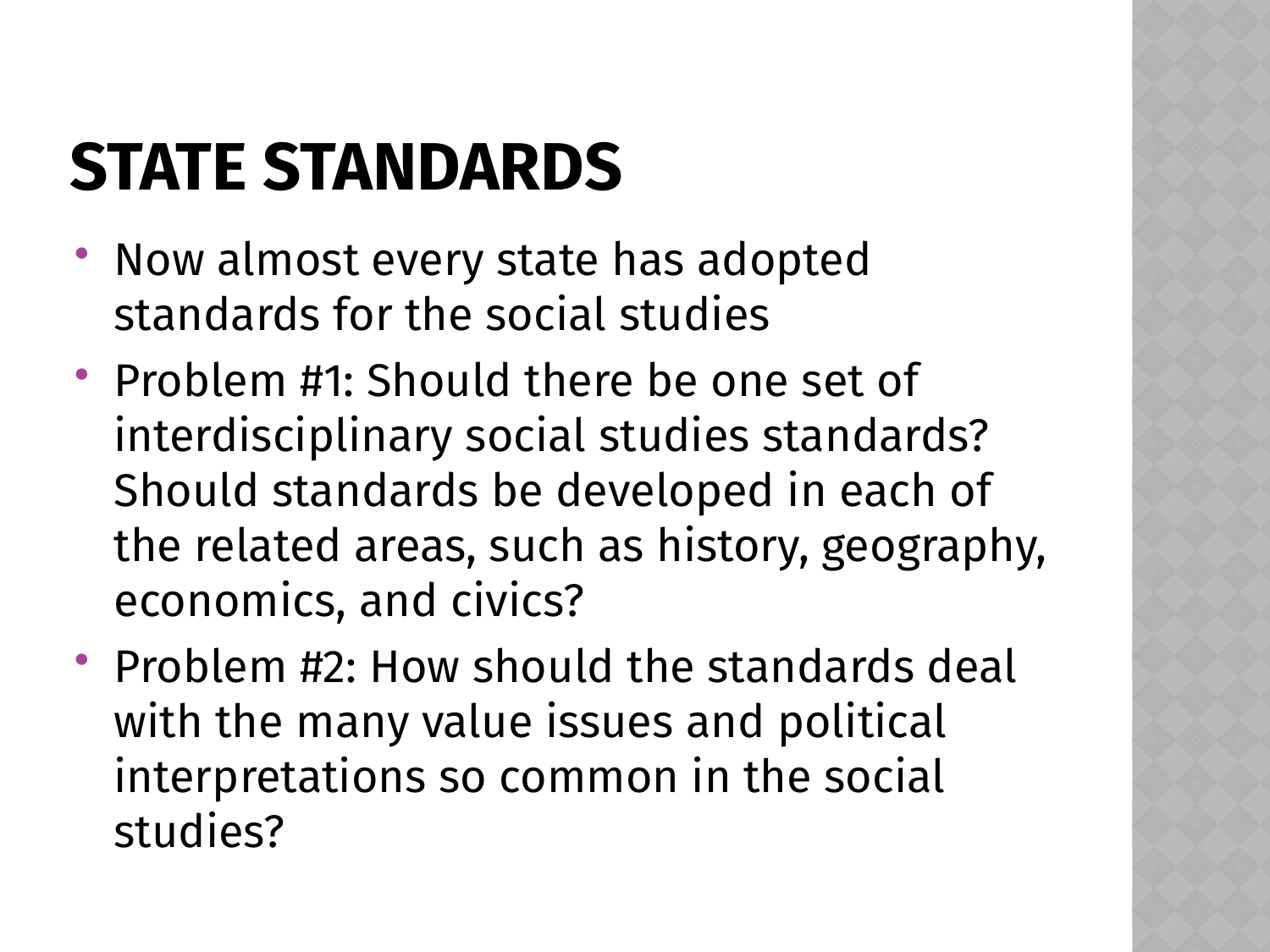

# State standards
Now almost every state has adopted standards for the social studies
Problem #1: Should there be one set of interdisciplinary social studies standards? Should standards be developed in each of the related areas, such as history, geography, economics, and civics?
Problem #2: How should the standards deal with the many value issues and political interpretations so common in the social studies?